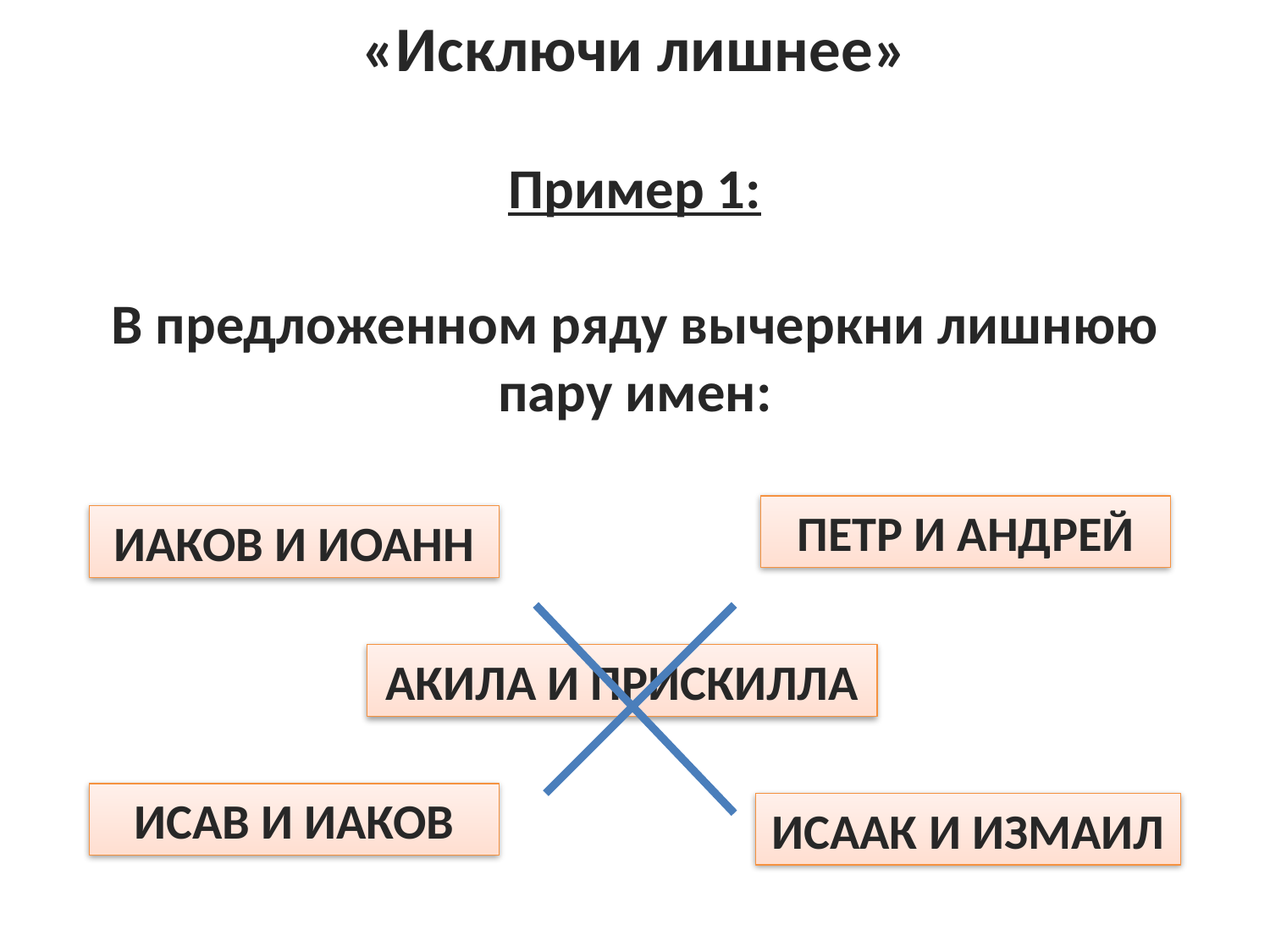

«Исключи лишнее»

Пример 1:

В предложенном ряду вычеркни лишнюю пару имен:
ПЕТР И АНДРЕЙ
ИАКОВ И ИОАНН
АКИЛА И ПРИСКИЛЛА
ИСАВ И ИАКОВ
ИСААК И ИЗМАИЛ